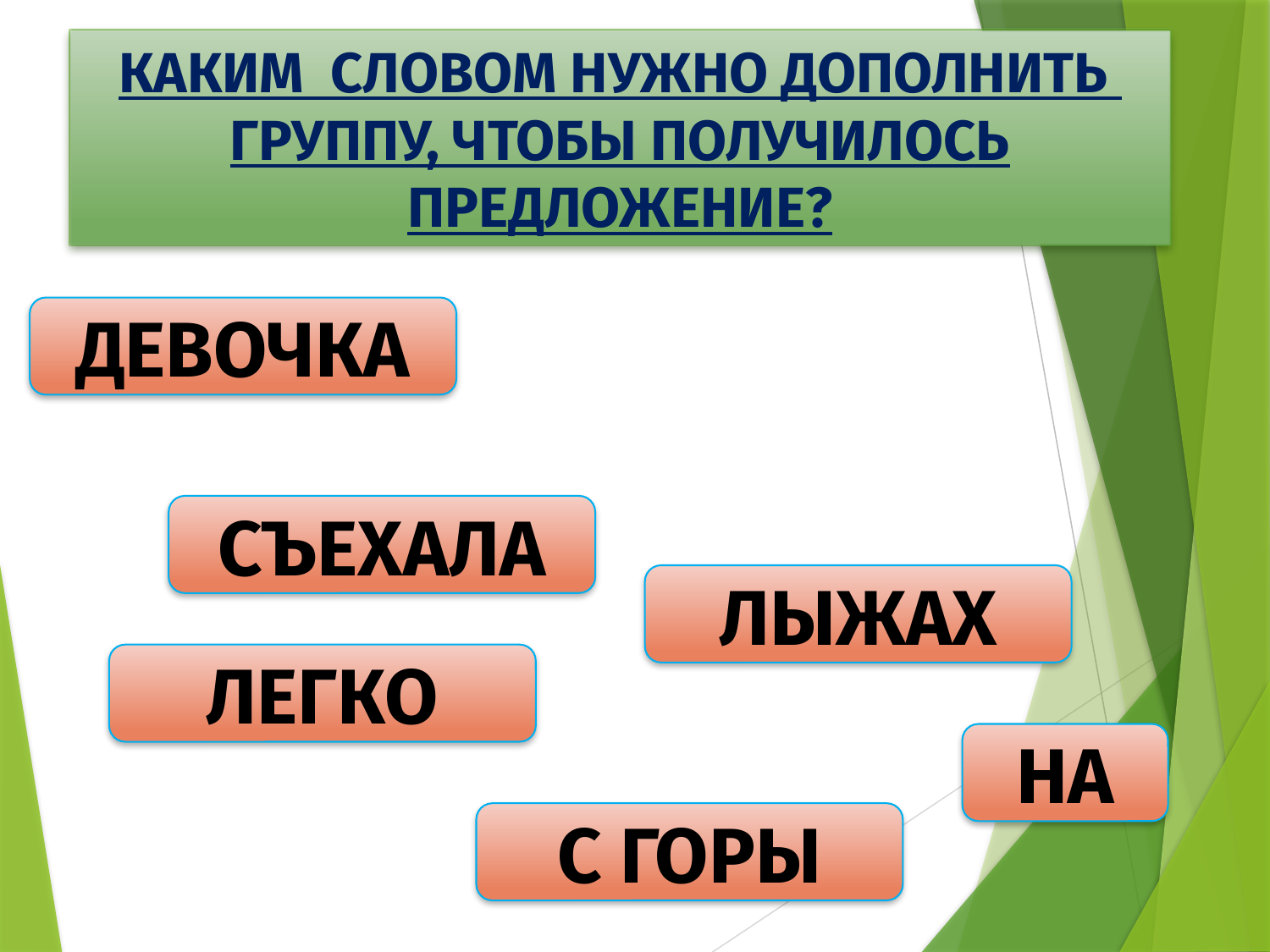

КАКИМ  СЛОВОМ НУЖНО ДОПОЛНИТЬ  ГРУППУ, ЧТОБЫ ПОЛУЧИЛОСЬ ПРЕДЛОЖЕНИЕ?
ДЕВОЧКА
СЪЕХАЛА
ЛЫЖАХ
ЛЕГКО
НА
С ГОРЫ